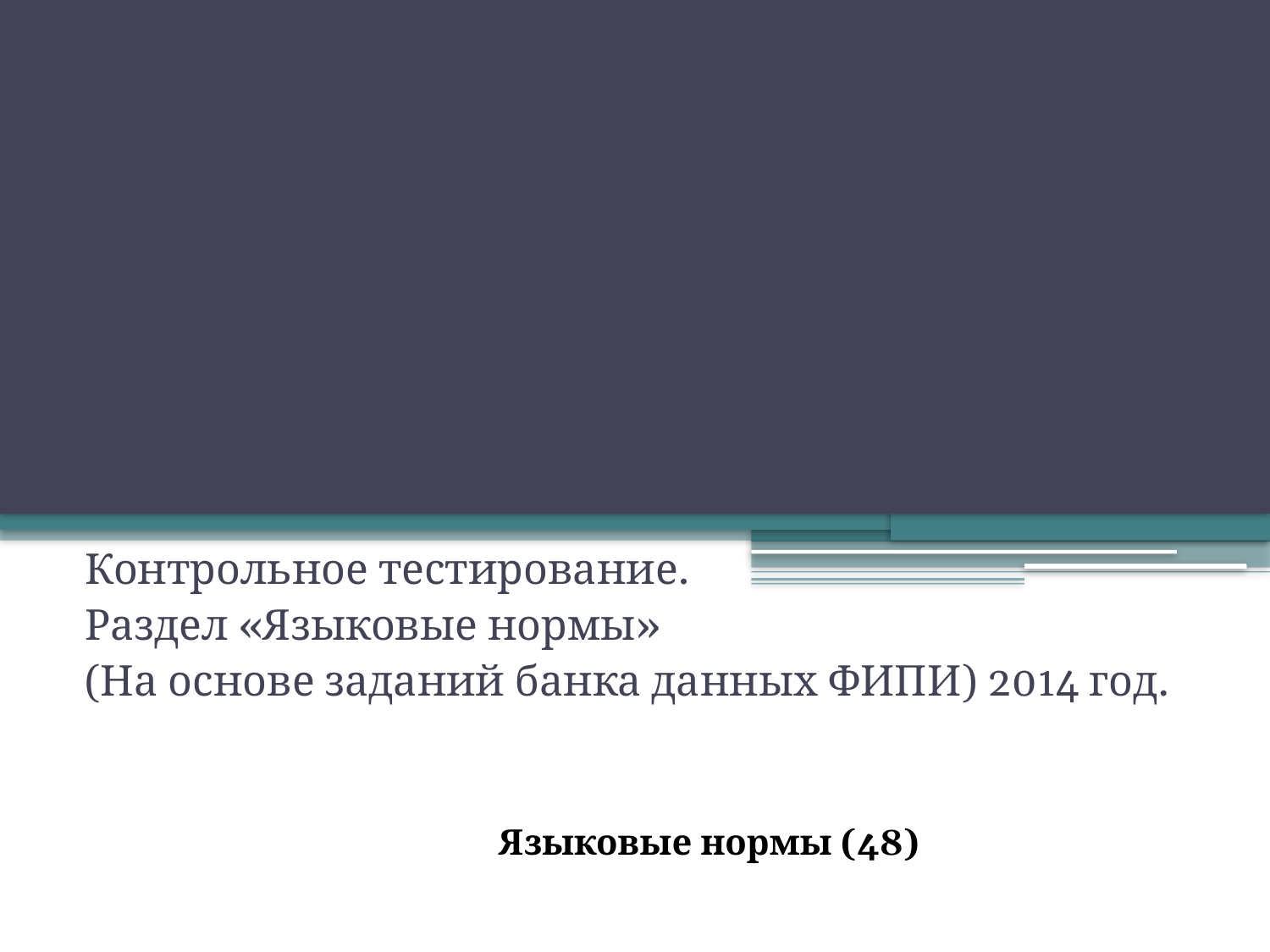

Контрольное тестирование.
Раздел «Языковые нормы»
(На основе заданий банка данных ФИПИ) 2014 год.
Языковые нормы (48)